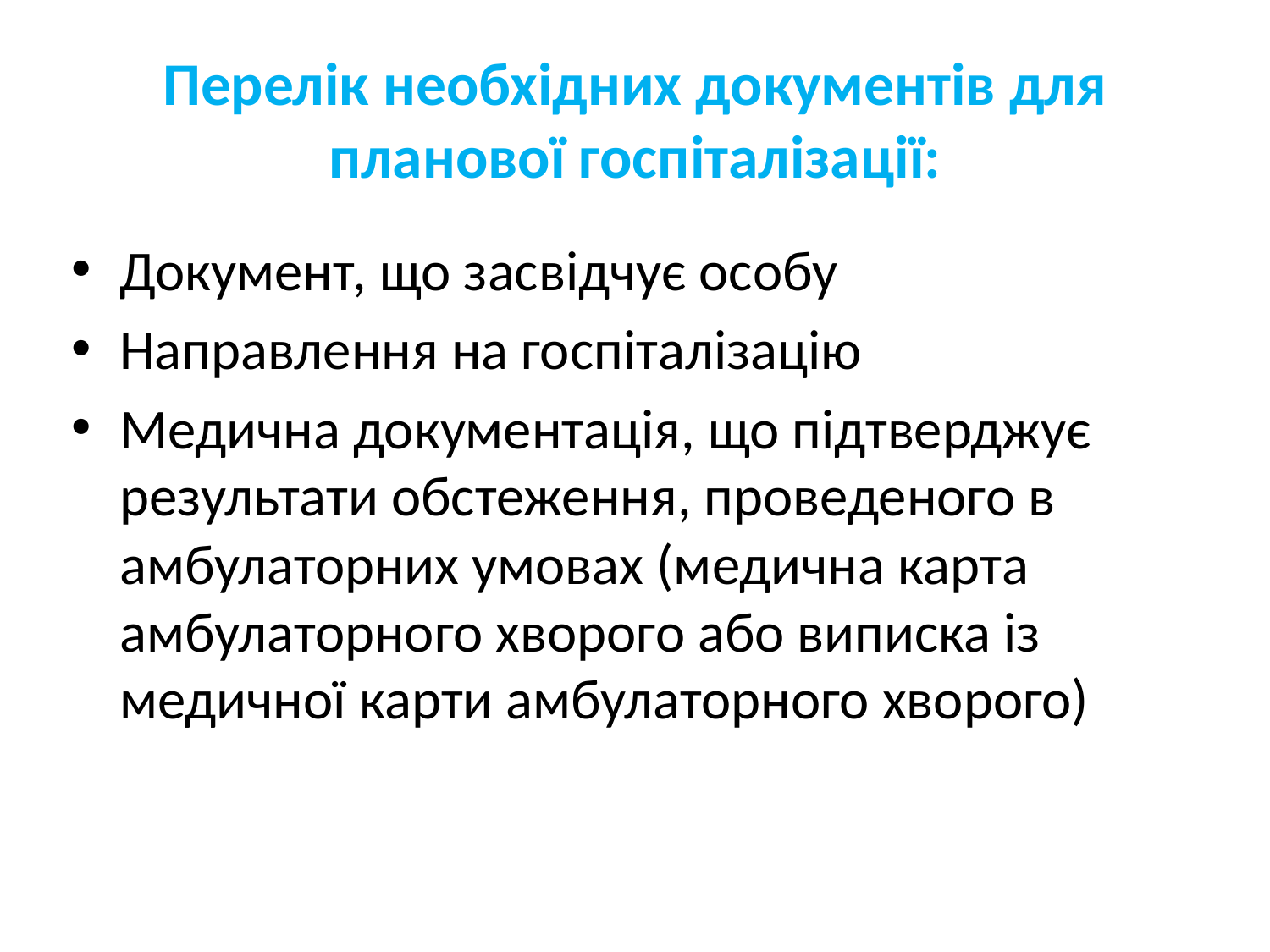

Перелік необхідних документів для планової госпіталізації:
Документ, що засвідчує особу
Направлення на госпіталізацію
Медична документація, що підтверджує результати обстеження, проведеного в амбулаторних умовах (медична карта амбулаторного хворого або виписка із медичної карти амбулаторного хворого)